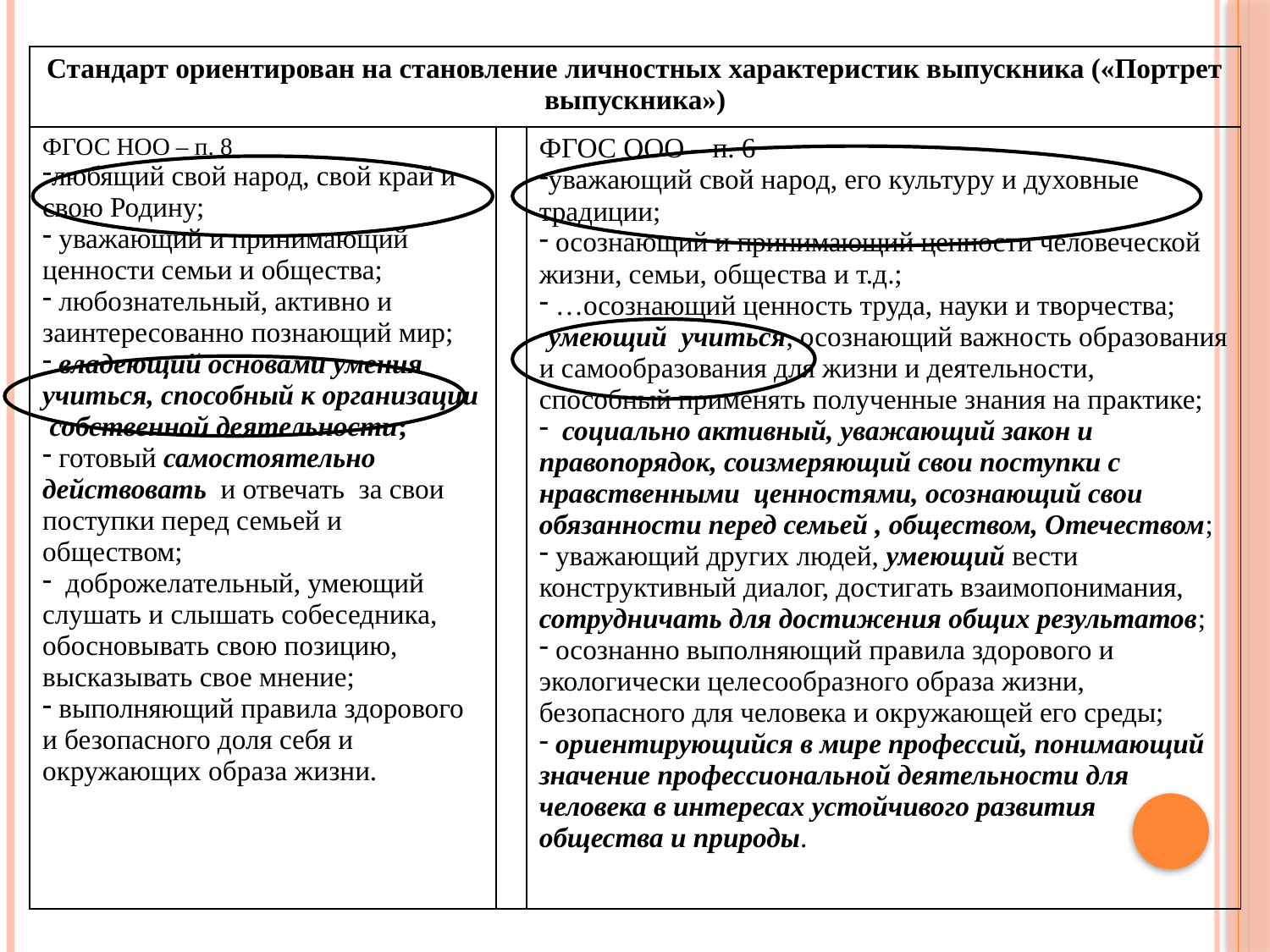

| Стандарт ориентирован на становление личностных характеристик выпускника («Портрет выпускника») |  |  |
| --- | --- | --- |
| ФГОС НОО – п. 8 любящий свой народ, свой край и свою Родину; уважающий и принимающий ценности семьи и общества; любознательный, активно и заинтересованно познающий мир; владеющий основами умения учиться, способный к организации собственной деятельности; готовый самостоятельно действовать и отвечать за свои поступки перед семьей и обществом; доброжелательный, умеющий слушать и слышать собеседника, обосновывать свою позицию, высказывать свое мнение; выполняющий правила здорового и безопасного доля себя и окружающих образа жизни. |  | ФГОС ООО – п. 6 уважающий свой народ, его культуру и духовные традиции; осознающий и принимающий ценности человеческой жизни, семьи, общества и т.д.; …осознающий ценность труда, науки и творчества; умеющий учиться, осознающий важность образования и самообразования для жизни и деятельности, способный применять полученные знания на практике; социально активный, уважающий закон и правопорядок, соизмеряющий свои поступки с нравственными ценностями, осознающий свои обязанности перед семьей , обществом, Отечеством; уважающий других людей, умеющий вести конструктивный диалог, достигать взаимопонимания, сотрудничать для достижения общих результатов; осознанно выполняющий правила здорового и экологически целесообразного образа жизни, безопасного для человека и окружающей его среды; ориентирующийся в мире профессий, понимающий значение профессиональной деятельности для человека в интересах устойчивого развития общества и природы. |